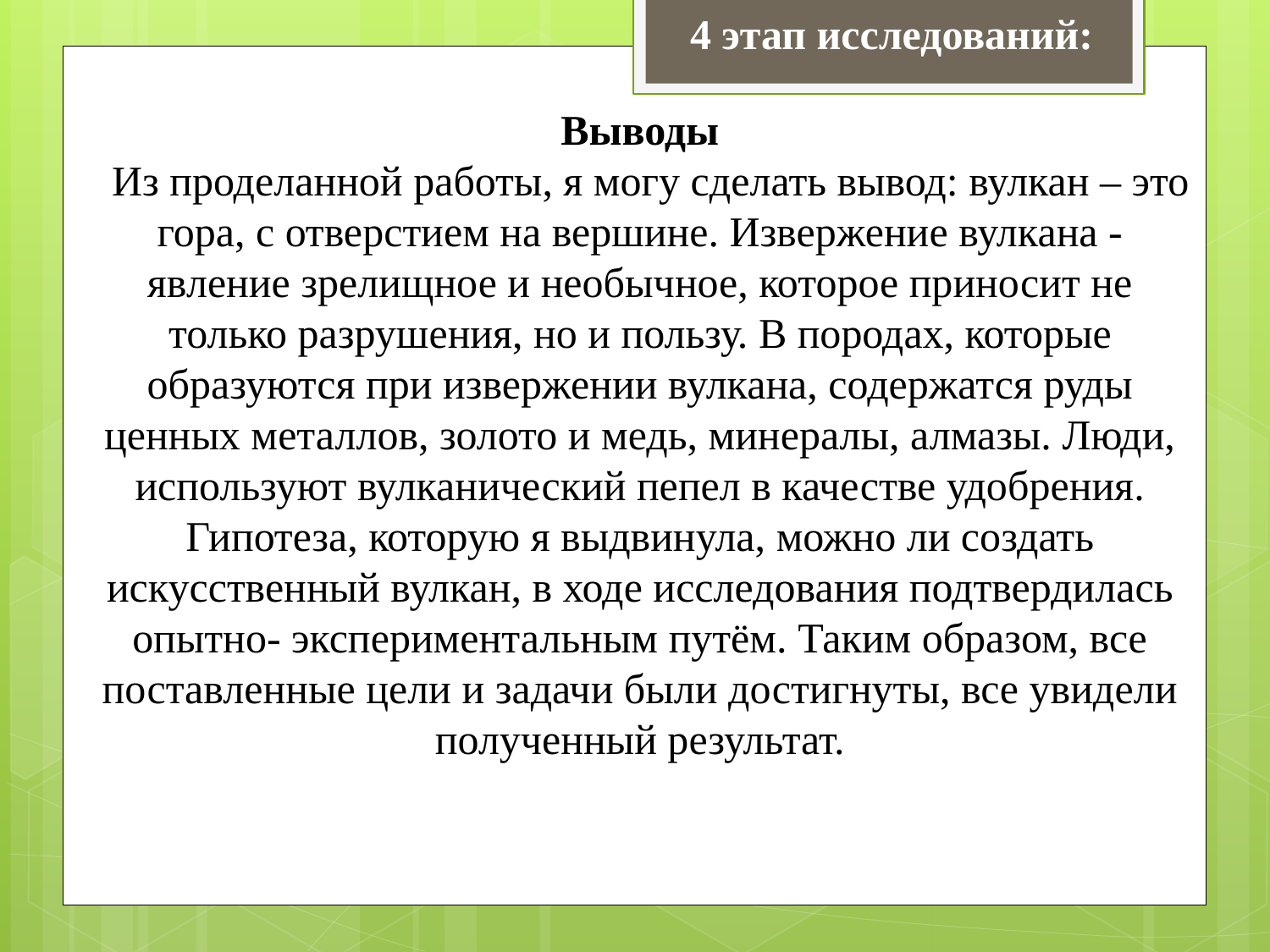

4 этап исследований:
Выводы
  Из проделанной работы, я могу сделать вывод: вулкан – это гора, с отверстием на вершине. Извержение вулкана - явление зрелищное и необычное, которое приносит не только разрушения, но и пользу. В породах, которые образуются при извержении вулкана, содержатся руды ценных металлов, золото и медь, минералы, алмазы. Люди, используют вулканический пепел в качестве удобрения. Гипотеза, которую я выдвинула, можно ли создать искусственный вулкан, в ходе исследования подтвердилась опытно- экспериментальным путём. Таким образом, все поставленные цели и задачи были достигнуты, все увидели полученный результат.